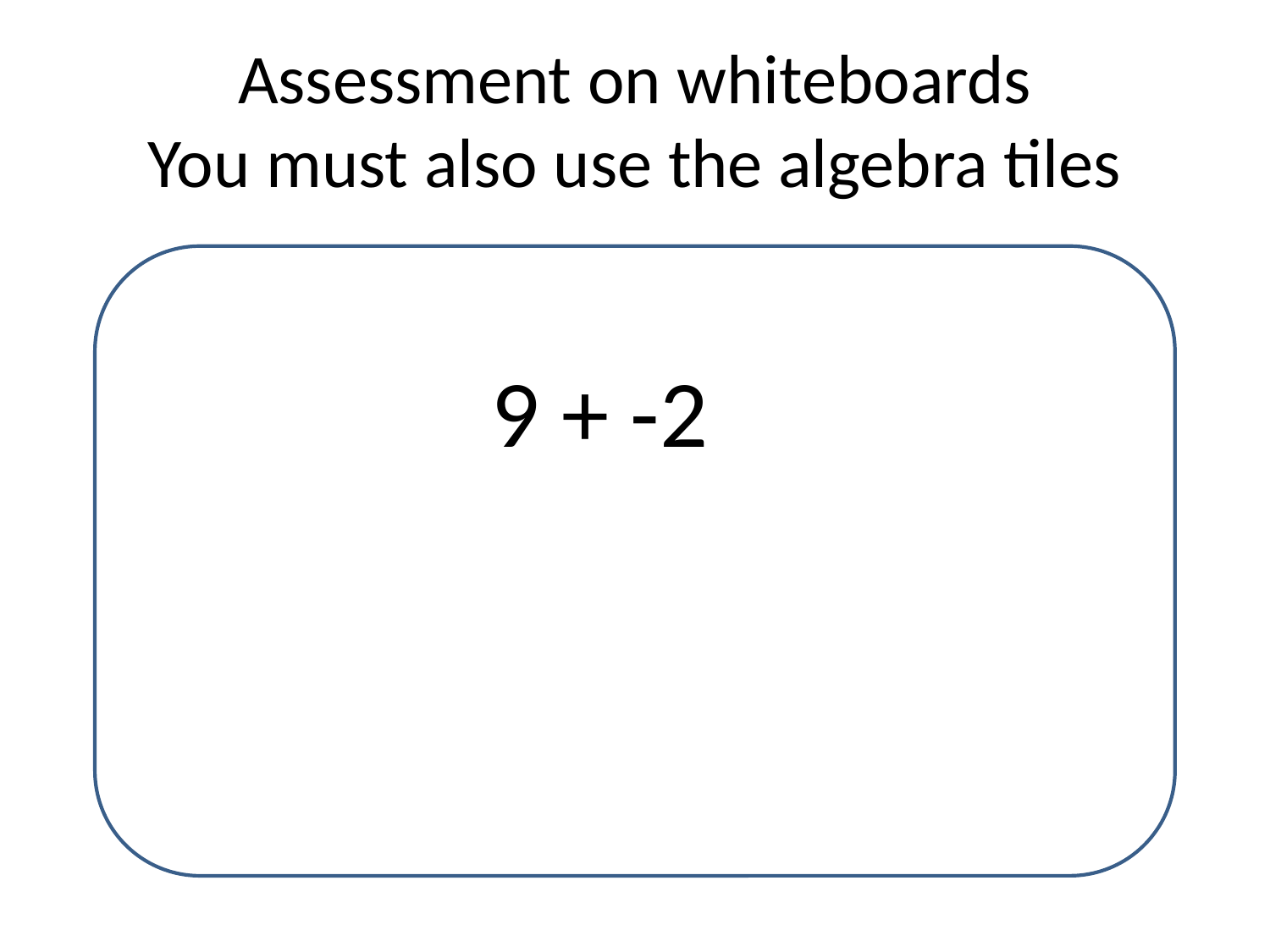

# Assessment on whiteboards You must also use the algebra tiles

9 + -2